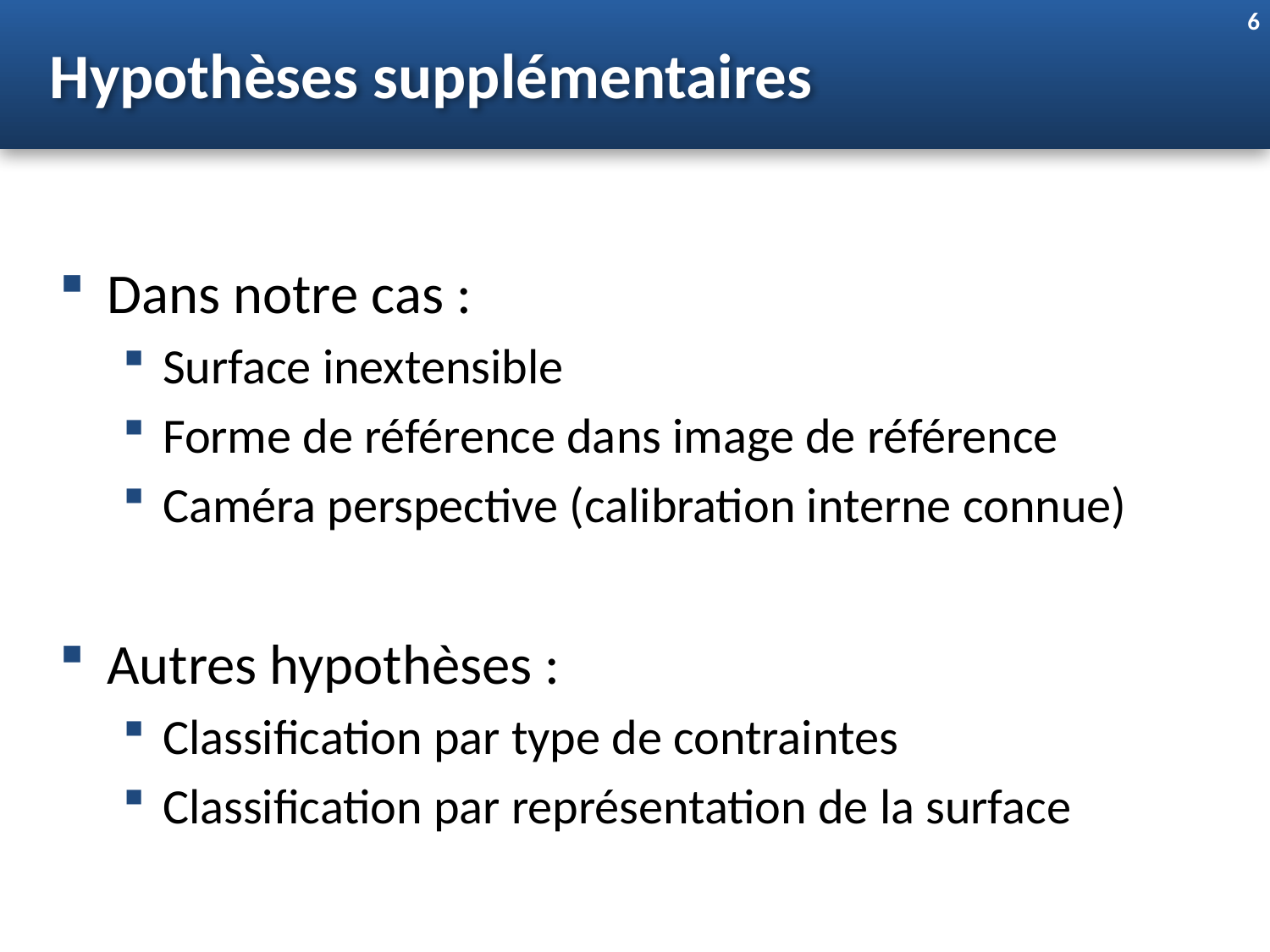

Hypothèses supplémentaires
6
Dans notre cas :
Surface inextensible
Forme de référence dans image de référence
Caméra perspective (calibration interne connue)

Autres hypothèses :
Classification par type de contraintes
Classification par représentation de la surface